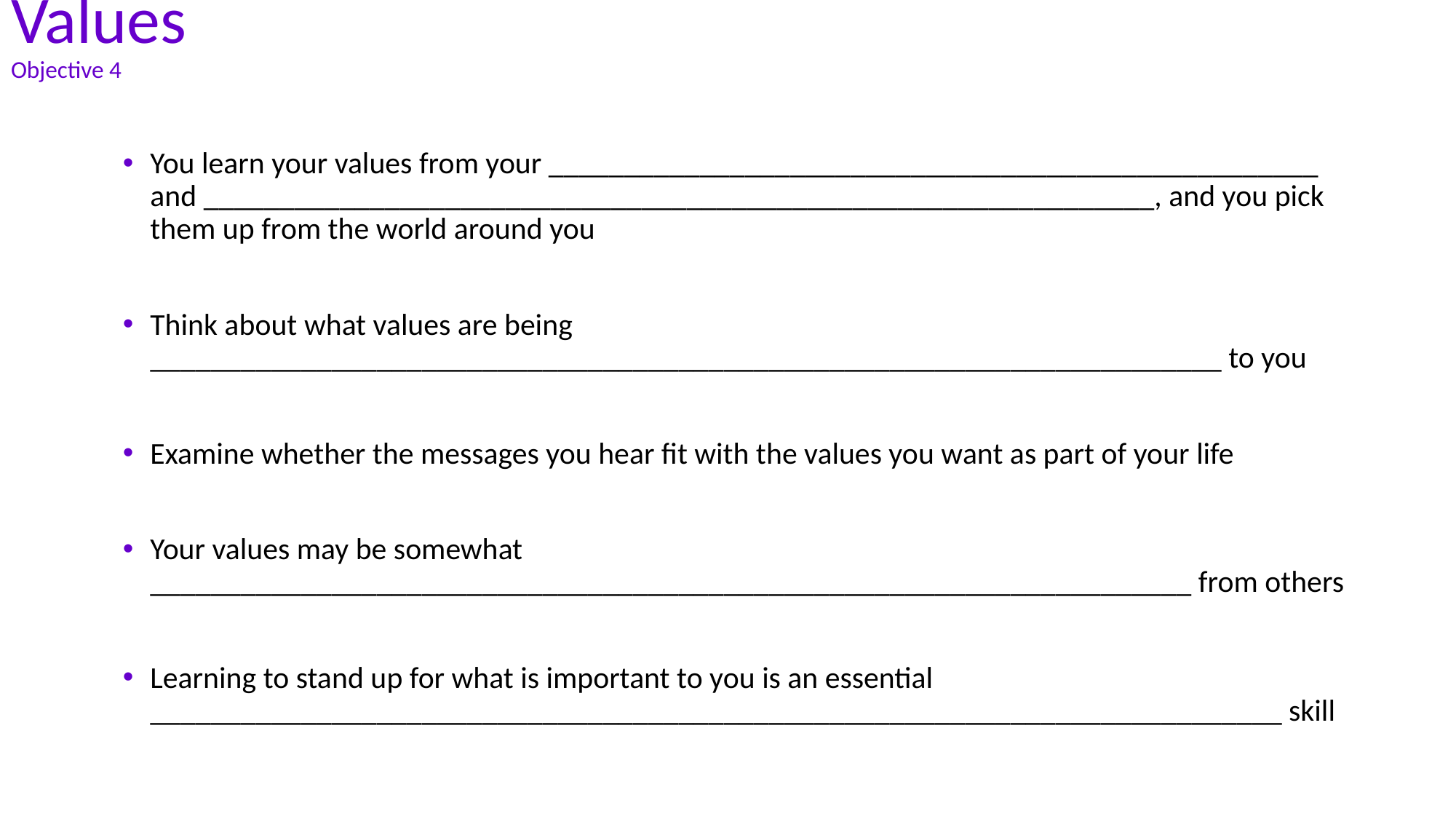

Values
Objective 4
You learn your values from your ___________________________________________________ and _______________________________________________________________, and you pick them up from the world around you

Think about what values are being _______________________________________________________________________ to you

Examine whether the messages you hear fit with the values you want as part of your life

Your values may be somewhat _____________________________________________________________________ from others

Learning to stand up for what is important to you is an essential ___________________________________________________________________________ skill